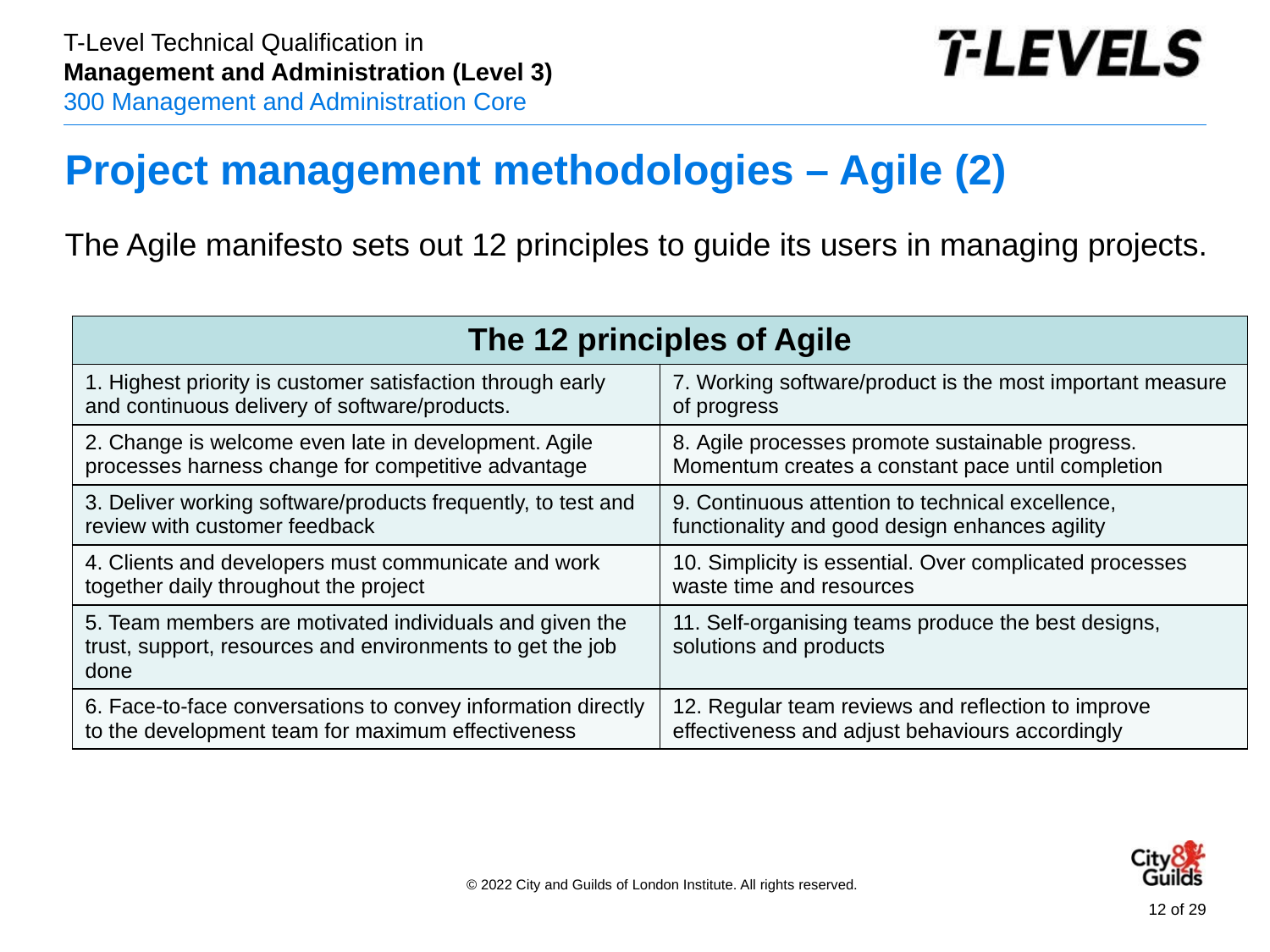

# Project management methodologies – Agile (2)
The Agile manifesto sets out 12 principles to guide its users in managing projects.

| The 12 principles of Agile | Disadvantages |
| --- | --- |
| 1. Highest priority is customer satisfaction through early and continuous delivery of software/products. | 7. Working software/product is the most important measure of progress |
| 2. Change is welcome even late in development. Agile processes harness change for competitive advantage | 8. Agile processes promote sustainable progress. Momentum creates a constant pace until completion |
| 3. Deliver working software/products frequently, to test and review with customer feedback | 9. Continuous attention to technical excellence, functionality and good design enhances agility |
| 4. Clients and developers must communicate and work together daily throughout the project | 10. Simplicity is essential. Over complicated processes waste time and resources |
| 5. Team members are motivated individuals and given the trust, support, resources and environments to get the job done | 11. Self-organising teams produce the best designs, solutions and products |
| 6. Face-to-face conversations to convey information directly to the development team for maximum effectiveness | 12. Regular team reviews and reflection to improve effectiveness and adjust behaviours accordingly |